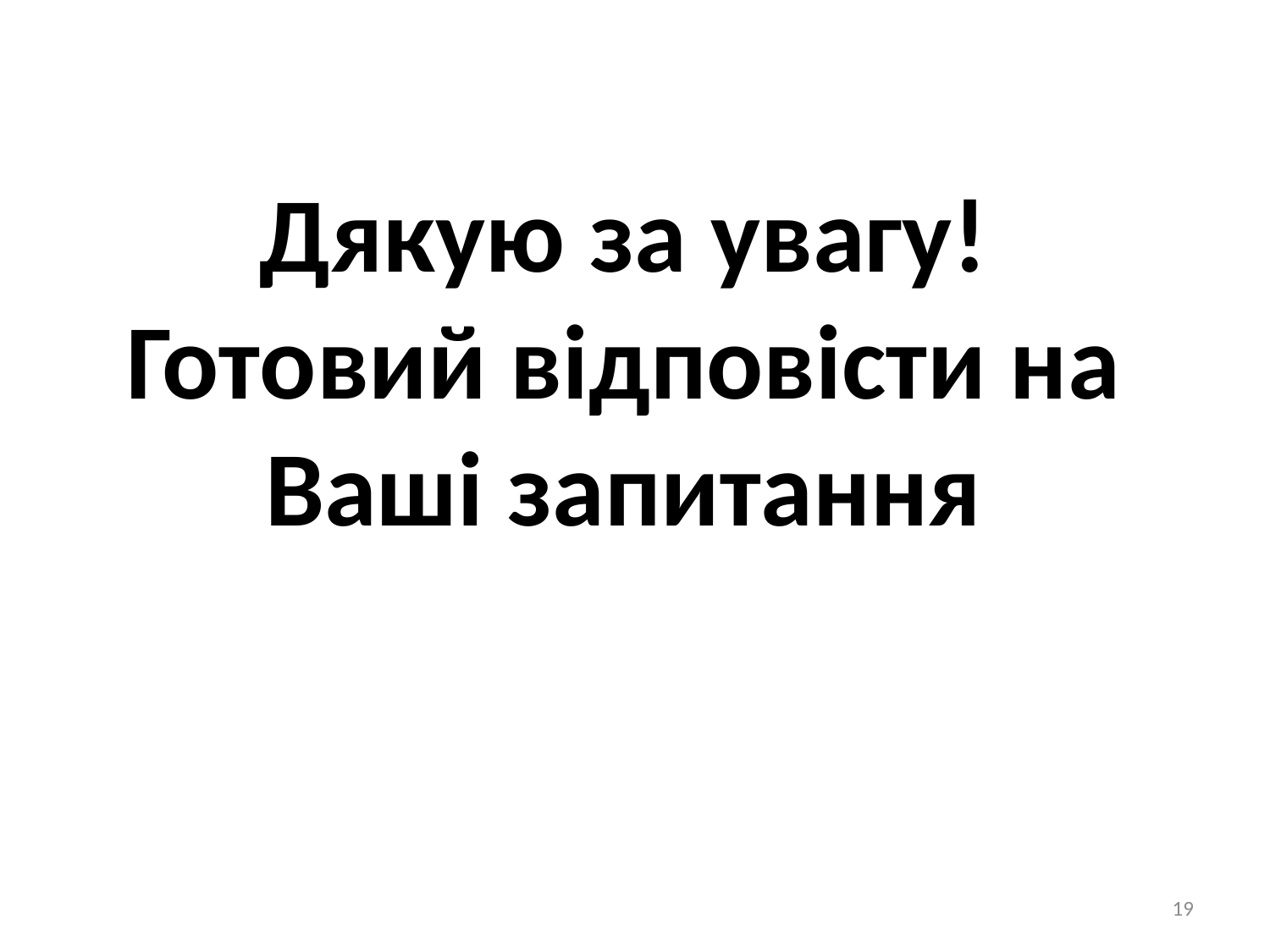

Дякую за увагу! Готовий відповісти на Ваші запитання
19